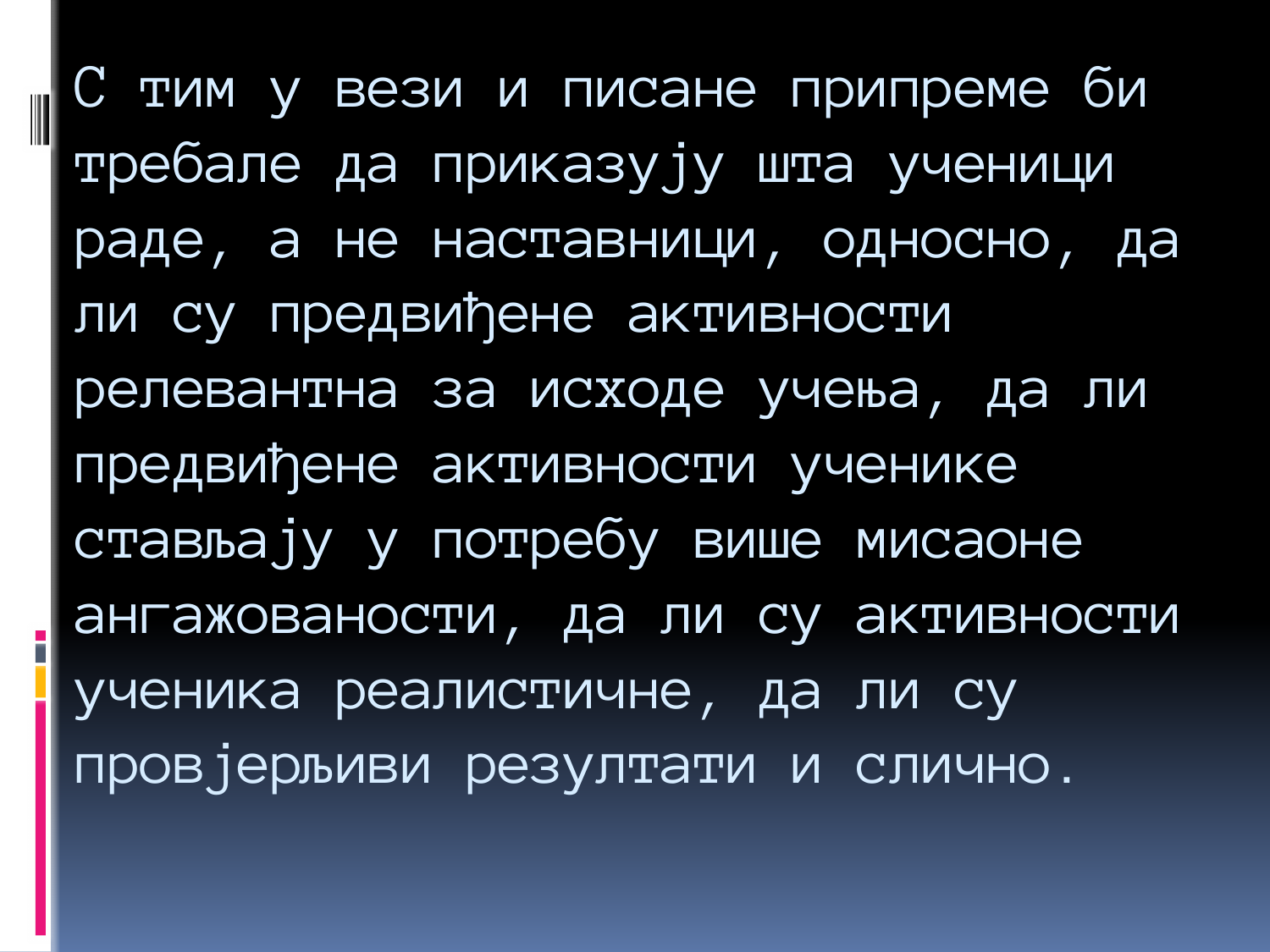

# С тим у вези и писане припреме би требале да приказују шта ученици раде, а не наставници, односно, да ли су предвиђене активности релевантна за исходе учења, да ли предвиђене активности ученике стављају у потребу више мисаоне ангажованости, да ли су активности ученика реалистичне, да ли су провјерљиви резултати и слично.